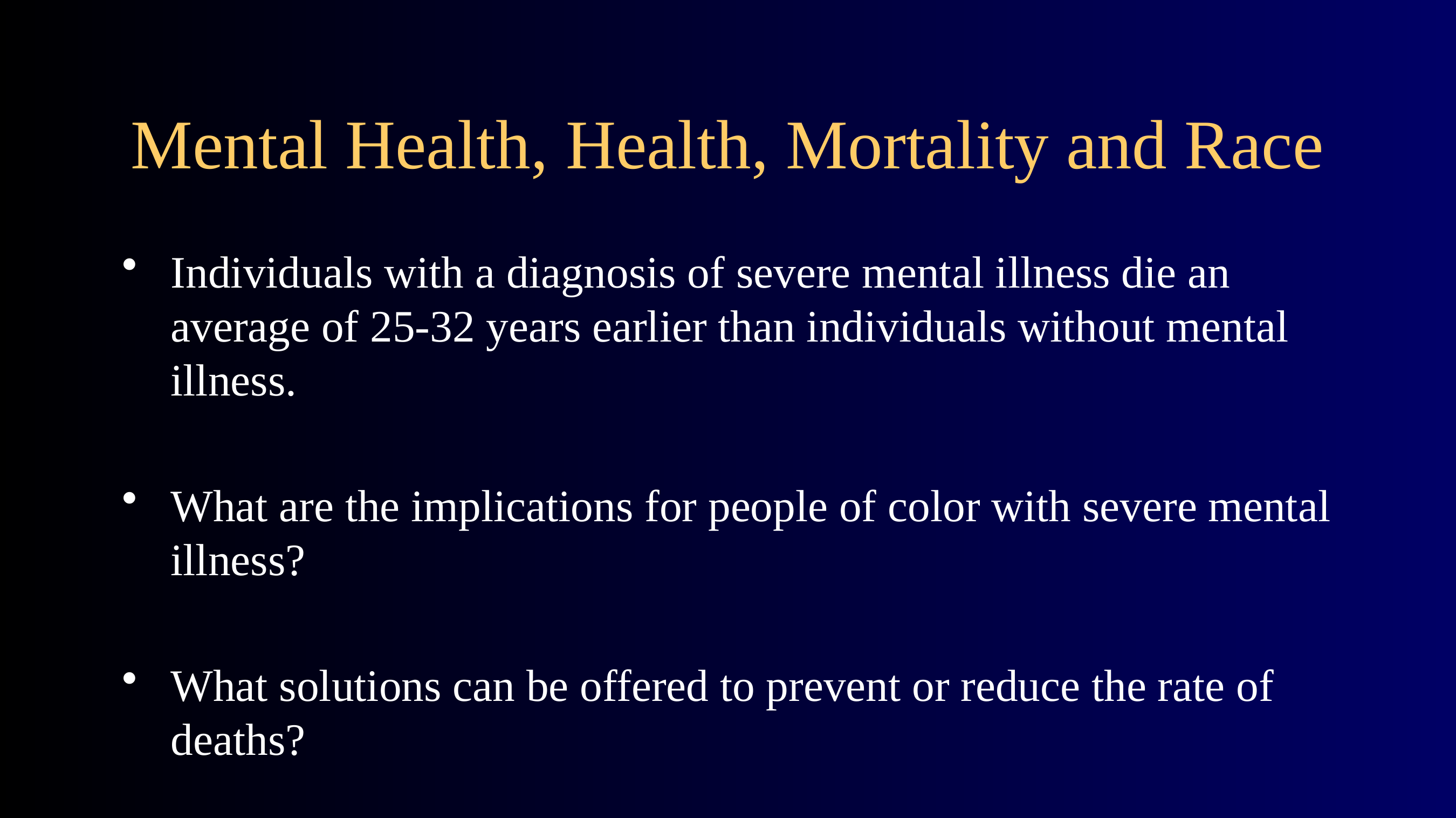

# Mental Health, Health, Mortality and Race
Individuals with a diagnosis of severe mental illness die an average of 25-32 years earlier than individuals without mental illness.

What are the implications for people of color with severe mental illness?

What solutions can be offered to prevent or reduce the rate of deaths?